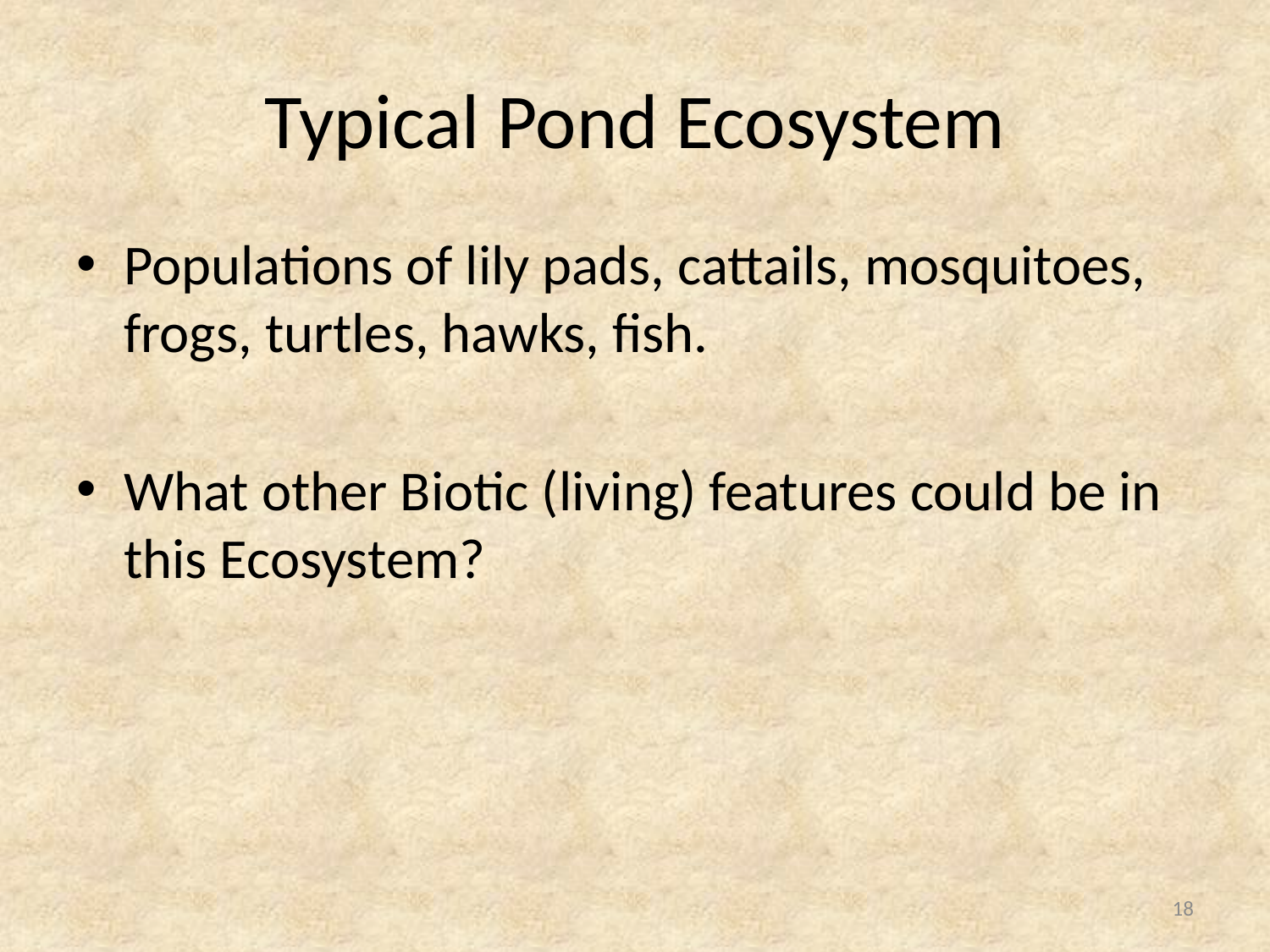

# Typical Pond Ecosystem
Populations of lily pads, cattails, mosquitoes, frogs, turtles, hawks, fish.

What other Biotic (living) features could be in this Ecosystem?
18